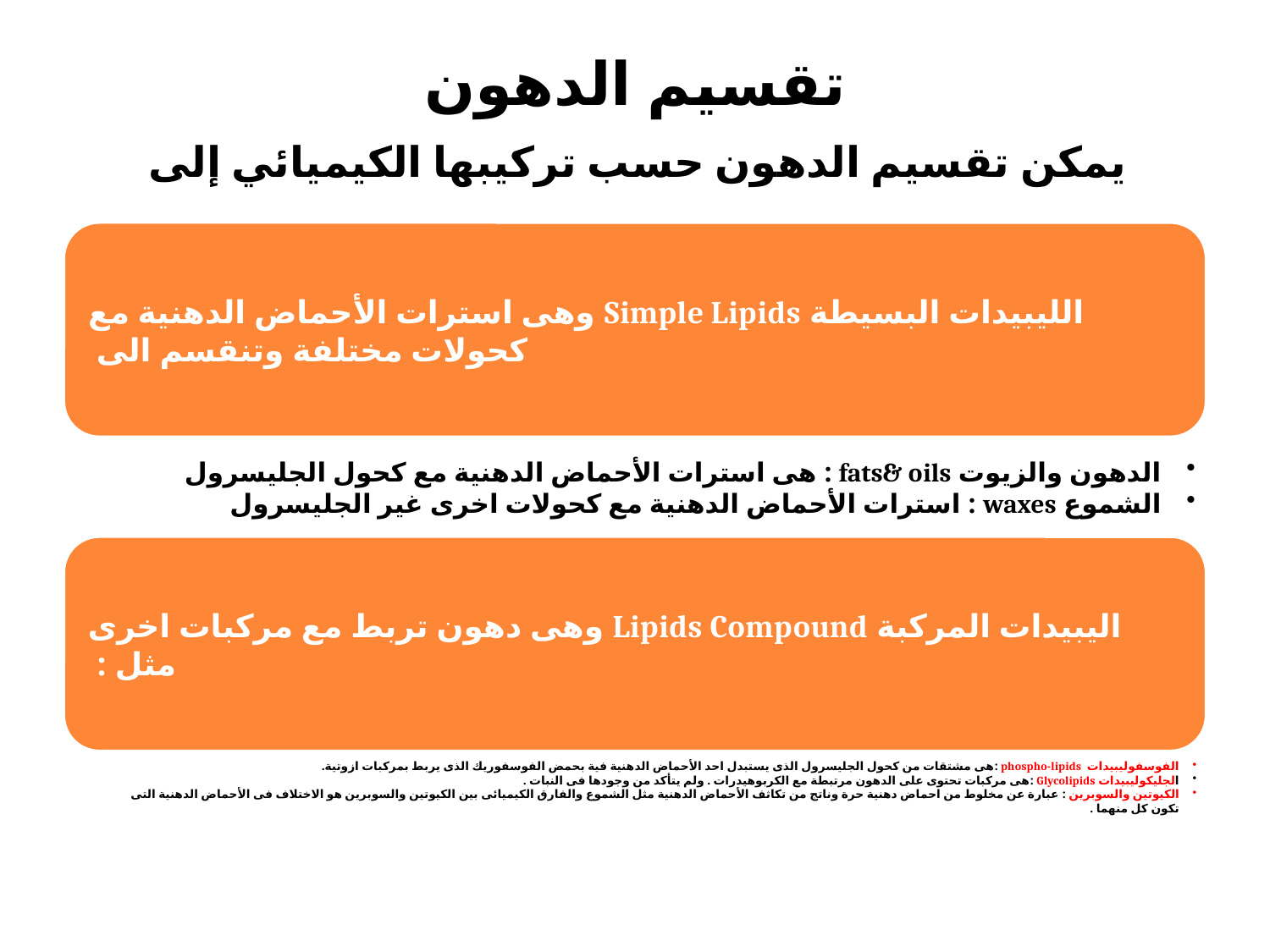

# تقسيم الدهون يمكن تقسيم الدهون حسب تركيبها الكيميائي إلى
اليبيدات المركبة Lipids Compound وهى دهون تربط مع مركبات اخرى مثل :